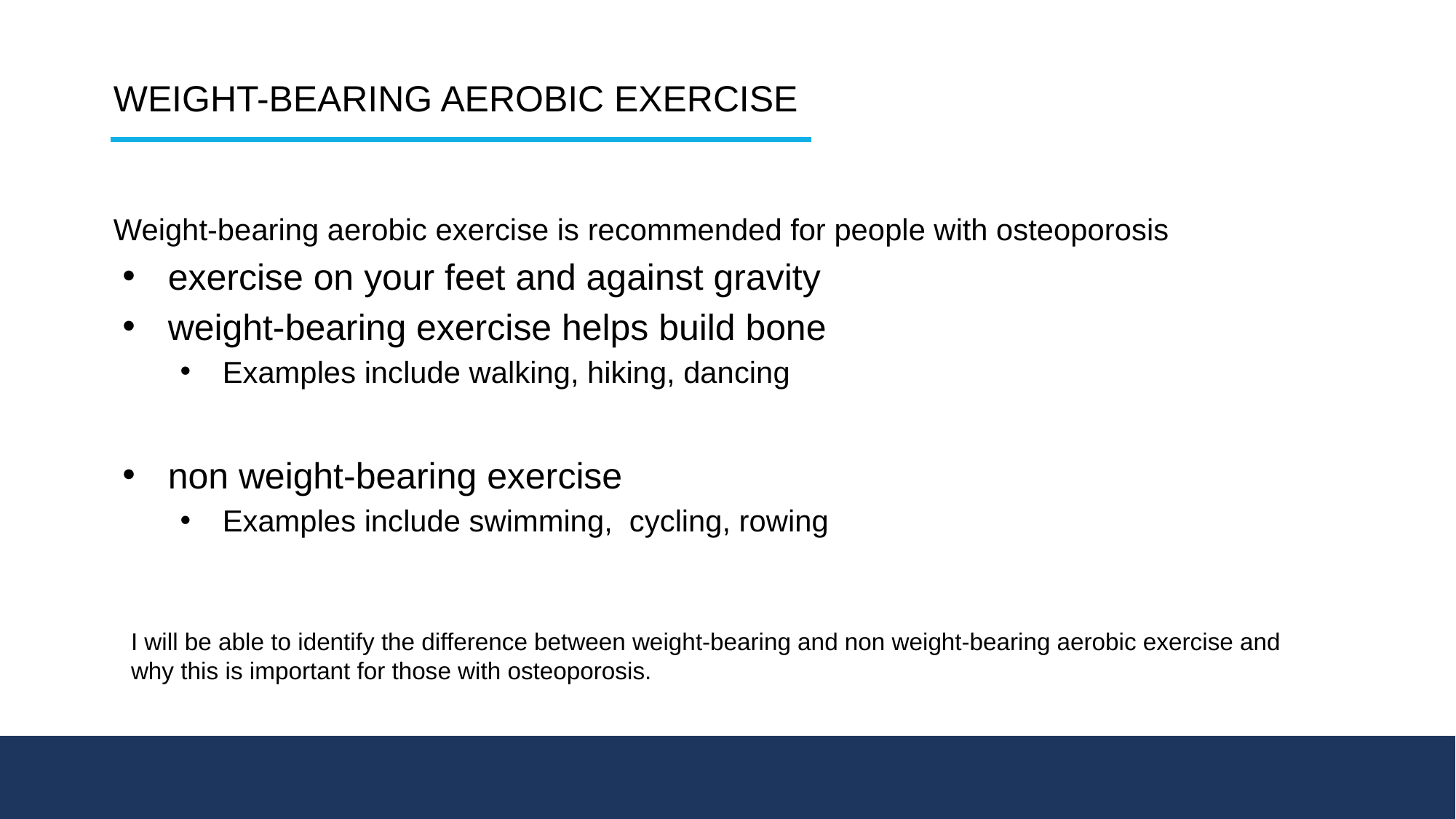

# Weight-bearing Aerobic Exercise
Weight-bearing aerobic exercise is recommended for people with osteoporosis
exercise on your feet and against gravity
weight-bearing exercise helps build bone
Examples include walking, hiking, dancing

non weight-bearing exercise
Examples include swimming,  cycling, rowing

I will be able to identify the difference between weight-bearing and non weight-bearing aerobic exercise and why this is important for those with osteoporosis.